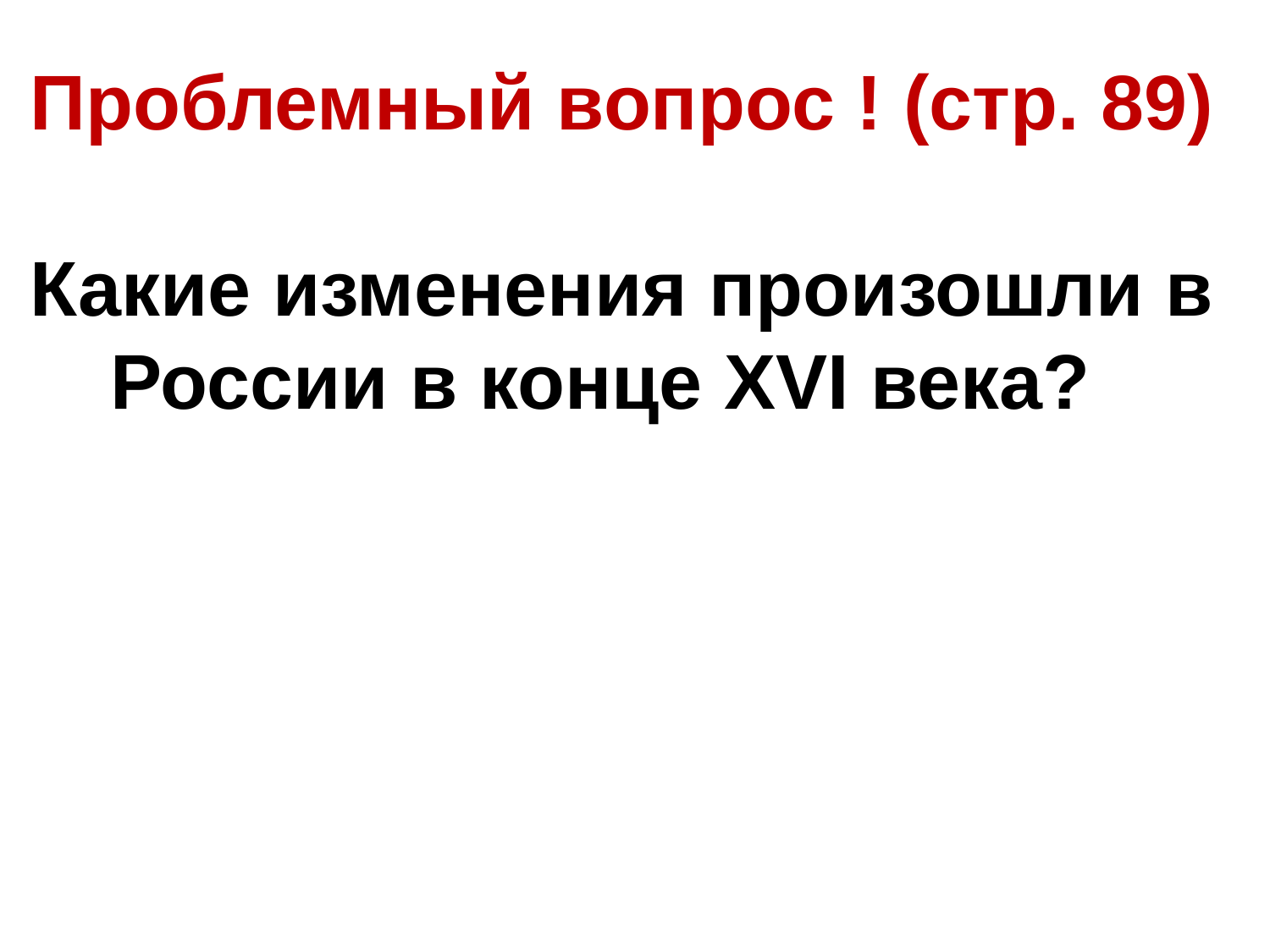

Проблемный вопрос ! (стр. 89)

Какие изменения произошли в России в конце XVI века?